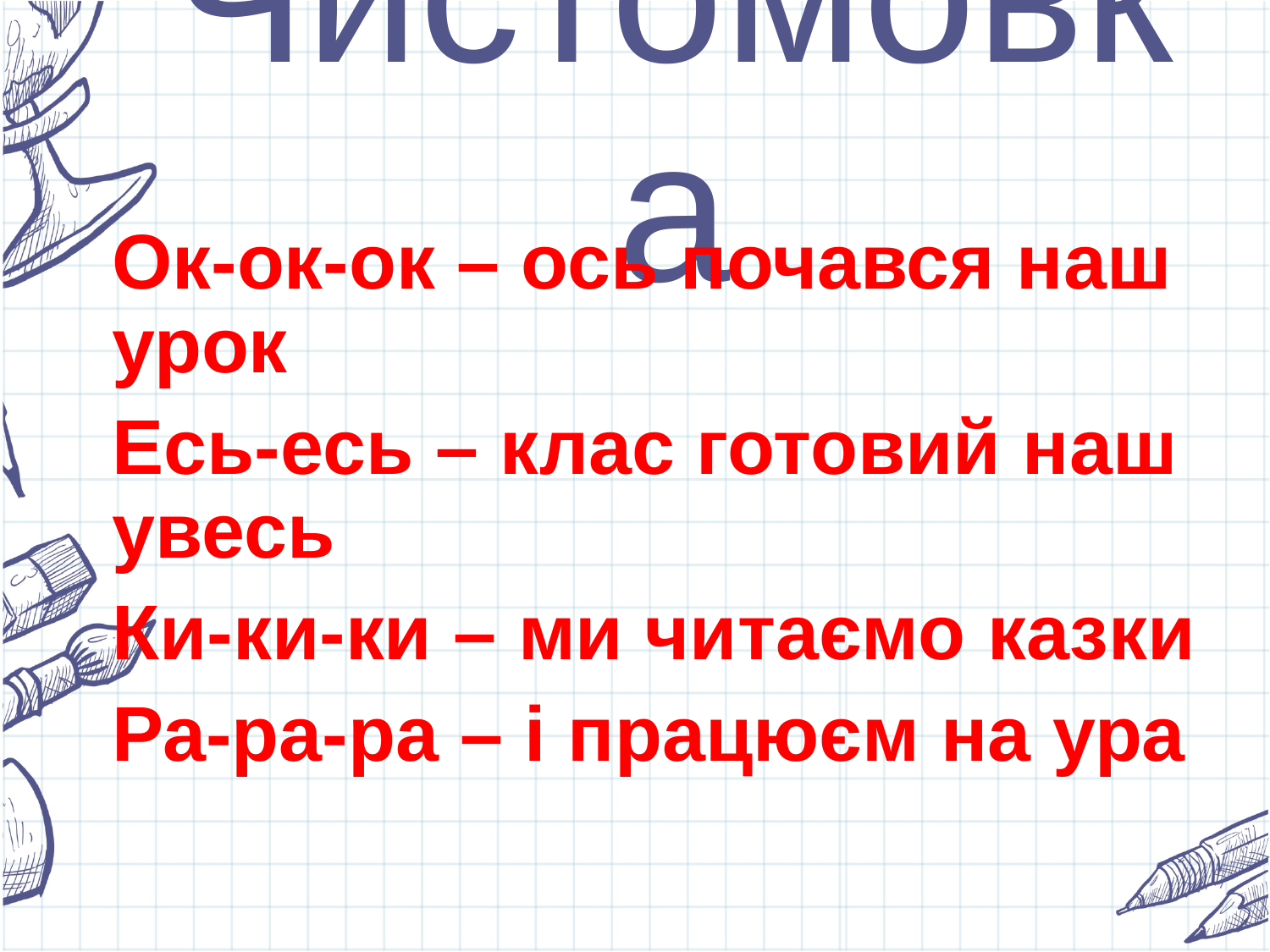

# Чистомовка
Ок-ок-ок – ось почався наш урок
Есь-есь – клас готовий наш увесь
Ки-ки-ки – ми читаємо казки
Ра-ра-ра – і працюєм на ура